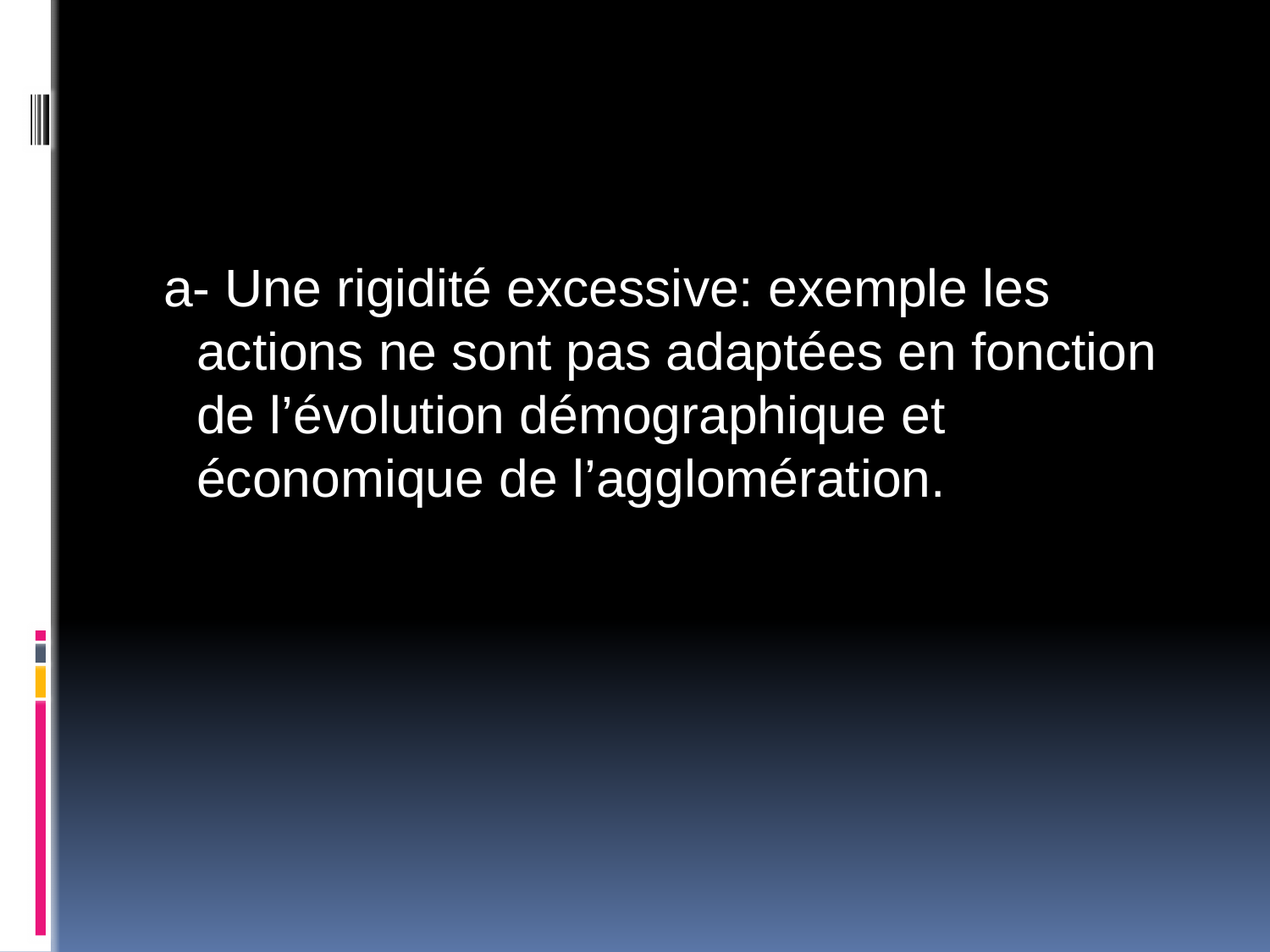

#
 a- Une rigidité excessive: exemple les actions ne sont pas adaptées en fonction de l’évolution démographique et économique de l’agglomération.